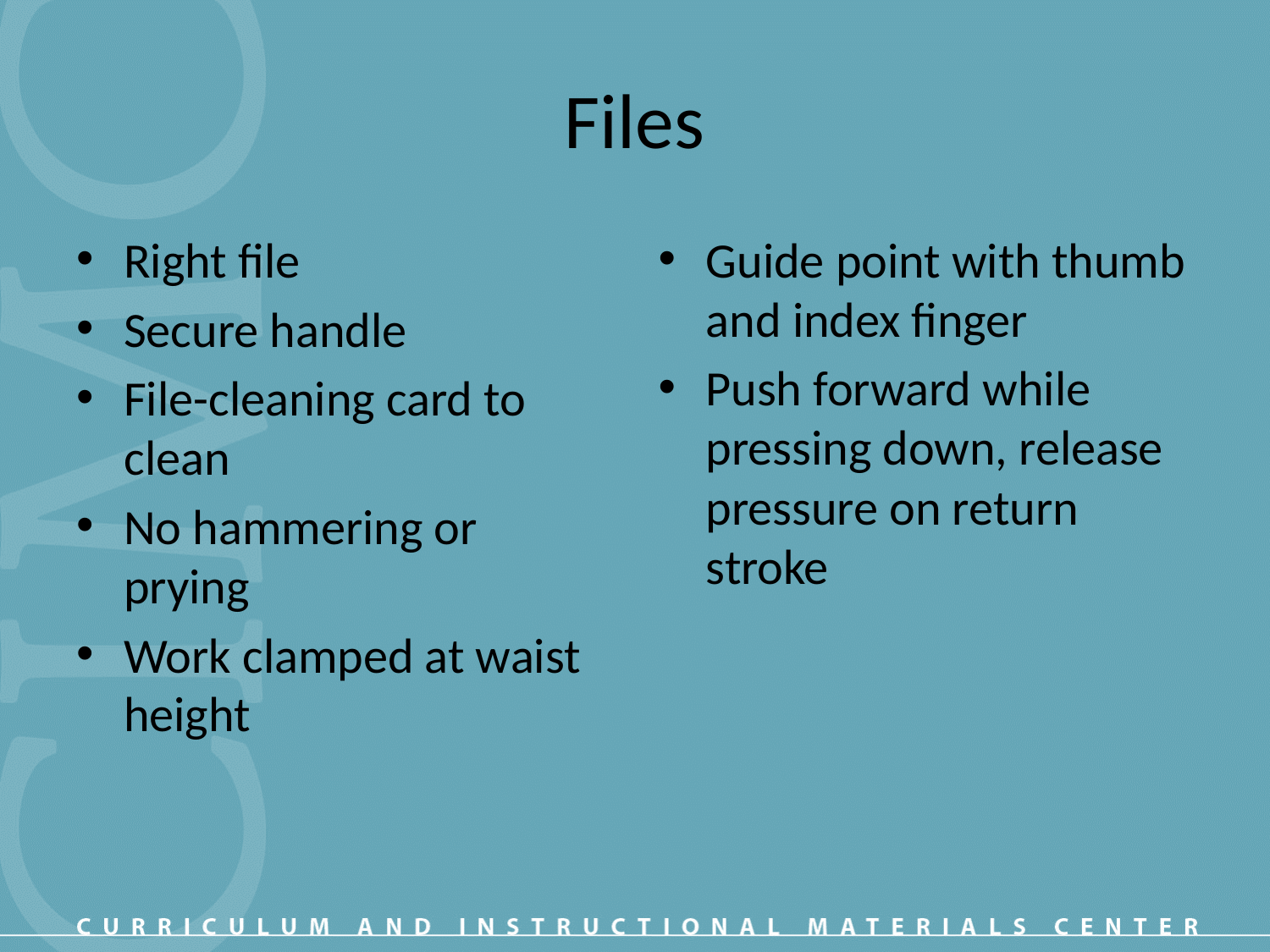

# Files
Right file
Secure handle
File-cleaning card to clean
No hammering or prying
Work clamped at waist height
Guide point with thumb and index finger
Push forward while pressing down, release pressure on return stroke